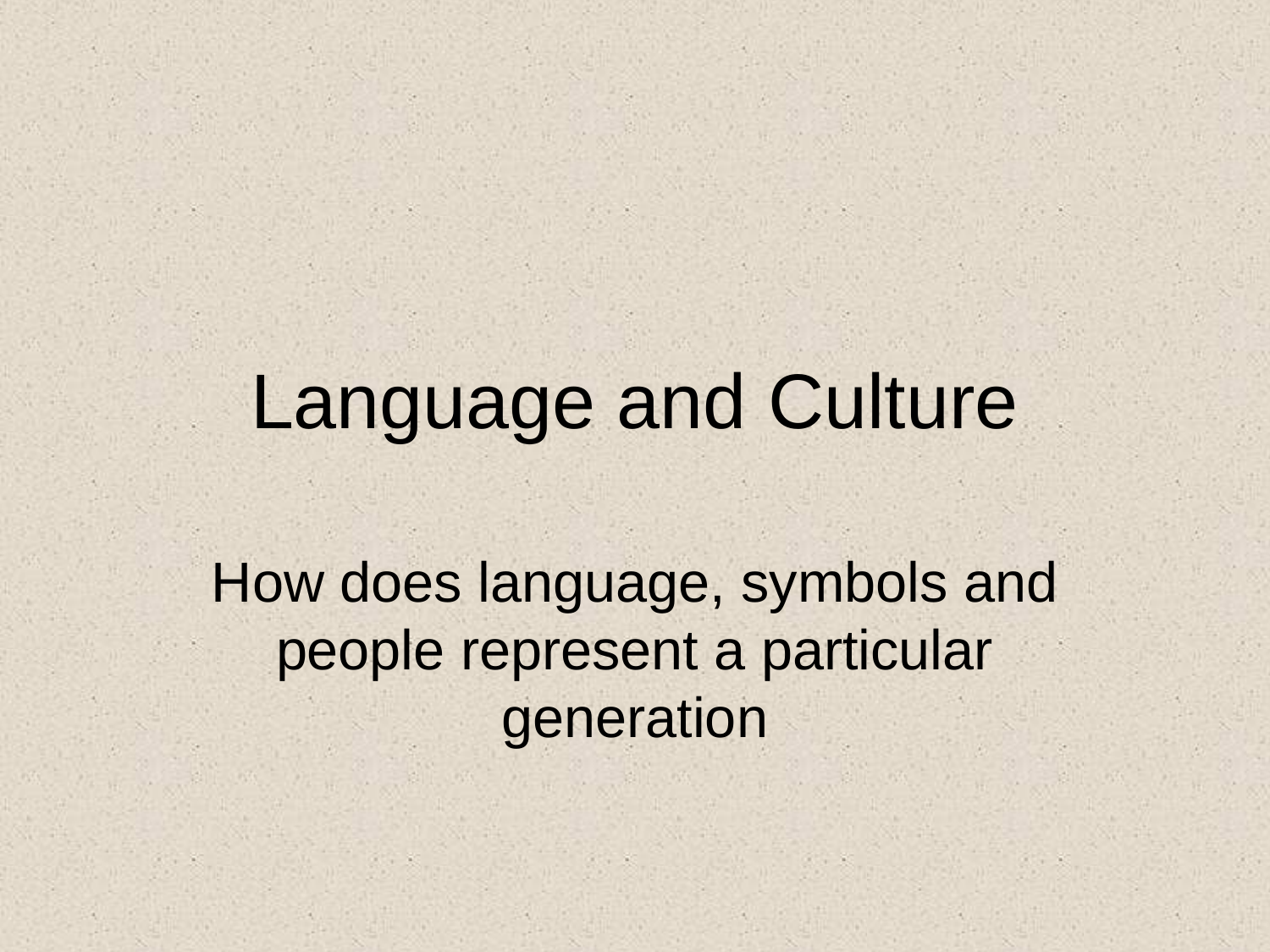

# Language and Culture
How does language, symbols and people represent a particular generation